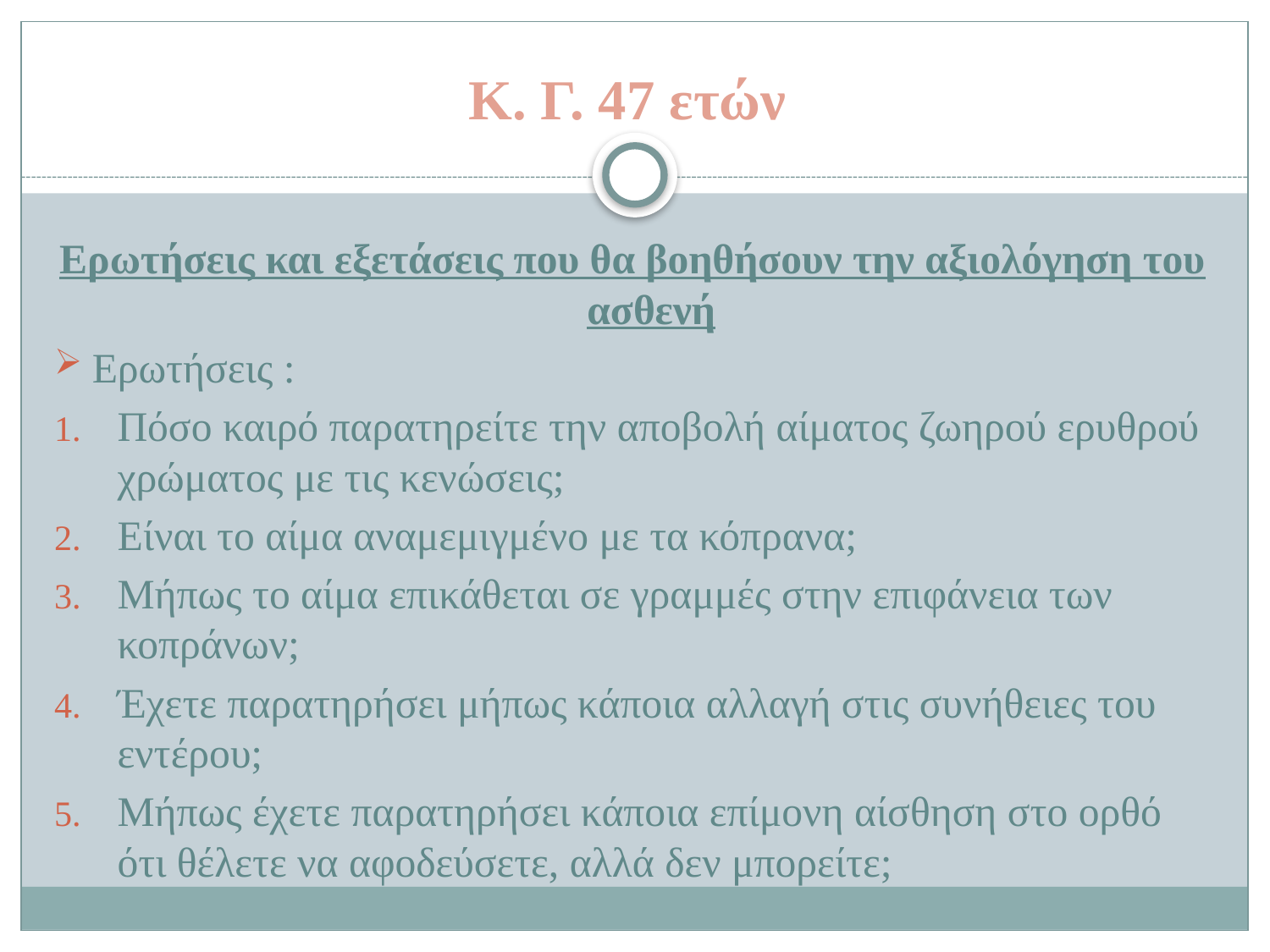

# Κ. Γ. 47 ετών
Ερωτήσεις και εξετάσεις που θα βοηθήσουν την αξιολόγηση του ασθενή
Ερωτήσεις :
Πόσο καιρό παρατηρείτε την αποβολή αίματος ζωηρού ερυθρού χρώματος με τις κενώσεις;
Είναι το αίμα αναμεμιγμένο με τα κόπρανα;
Μήπως το αίμα επικάθεται σε γραμμές στην επιφάνεια των κοπράνων;
Έχετε παρατηρήσει μήπως κάποια αλλαγή στις συνήθειες του εντέρου;
Μήπως έχετε παρατηρήσει κάποια επίμονη αίσθηση στο ορθό ότι θέλετε να αφοδεύσετε, αλλά δεν μπορείτε;